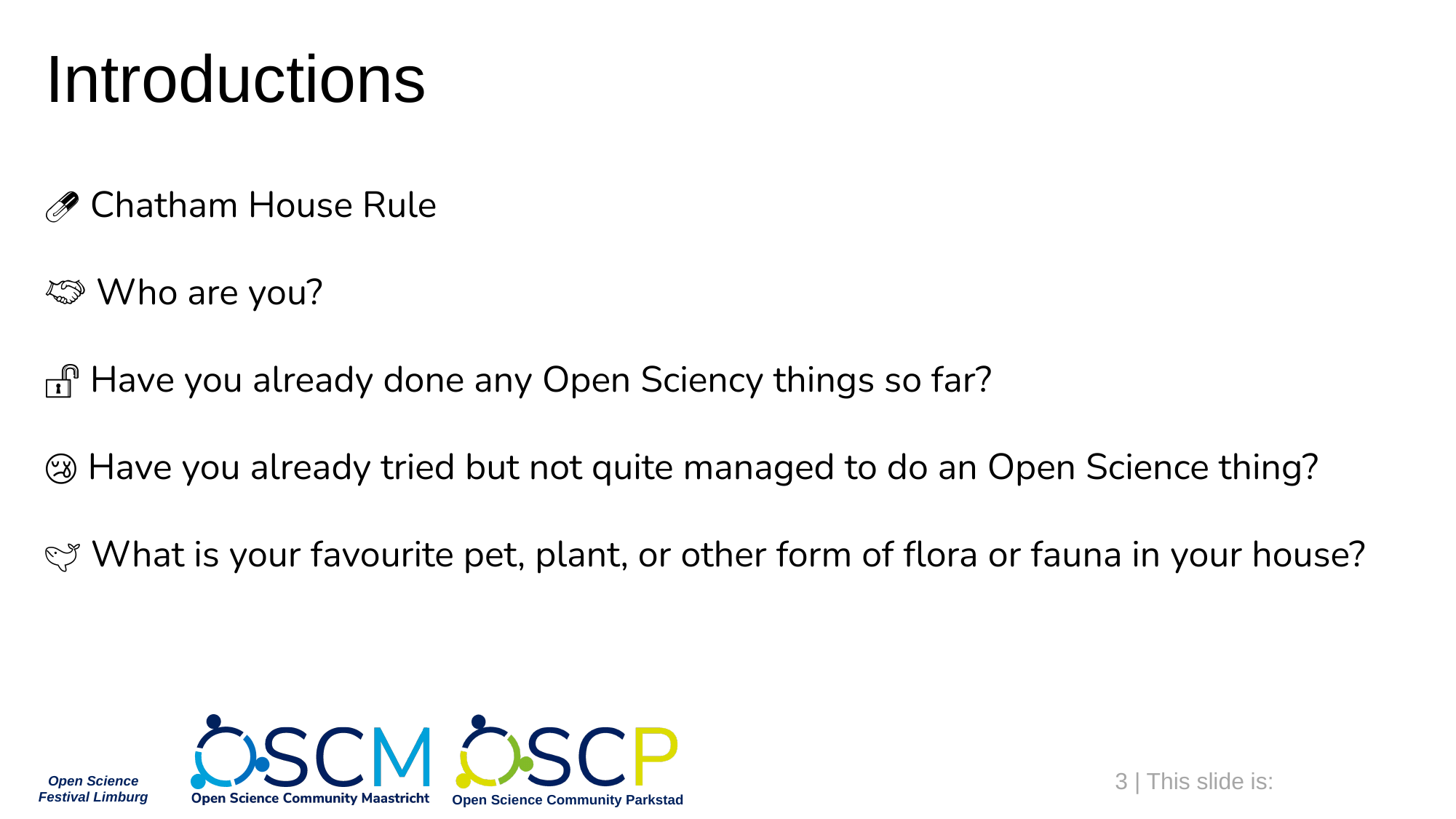

# Introductions
💊 Chatham House Rule
🤝 Who are you?
🔓 Have you already done any Open Sciency things so far?
😢 Have you already tried but not quite managed to do an Open Science thing?
🐋 What is your favourite pet, plant, or other form of flora or fauna in your house?